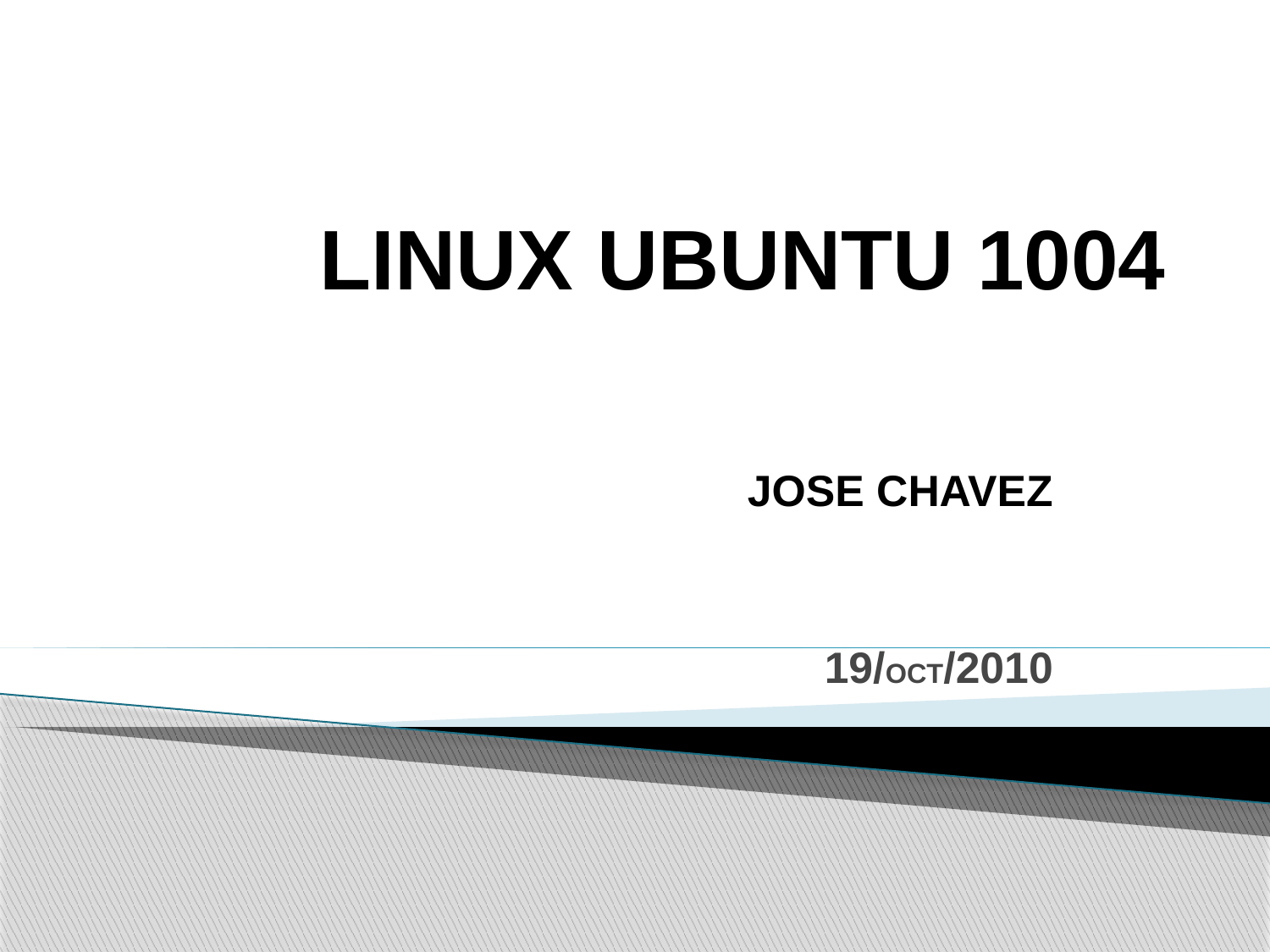

# LINUX UBUNTU 1004
JOSE CHAVEZ

19/OCT/2010